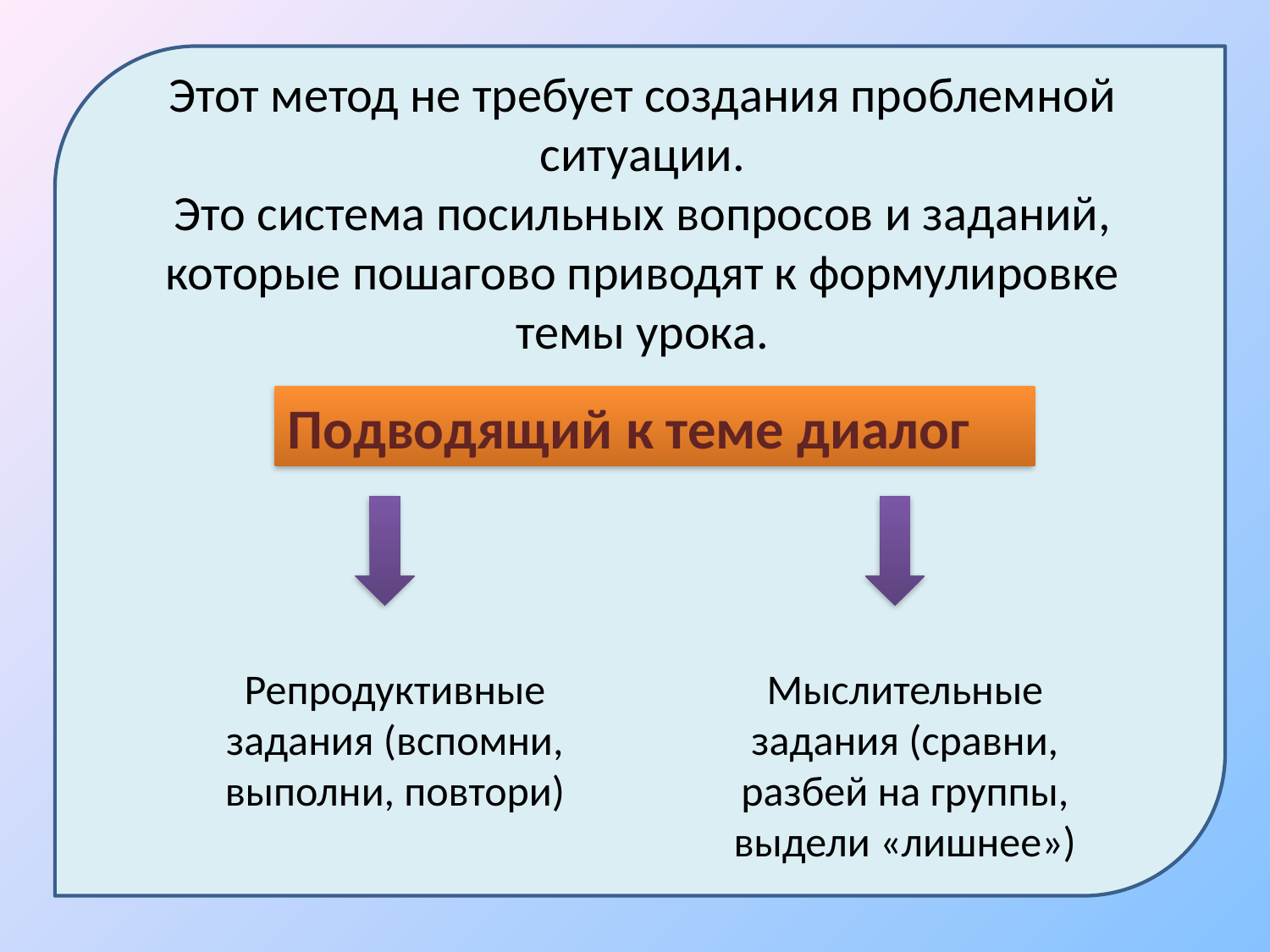

Этот метод не требует создания проблемной ситуации.
Это система посильных вопросов и заданий, которые пошагово приводят к формулировке темы урока.
Подводящий к теме диалог

Репродуктивные задания (вспомни, выполни, повтори)
Мыслительные задания (сравни, разбей на группы, выдели «лишнее»)